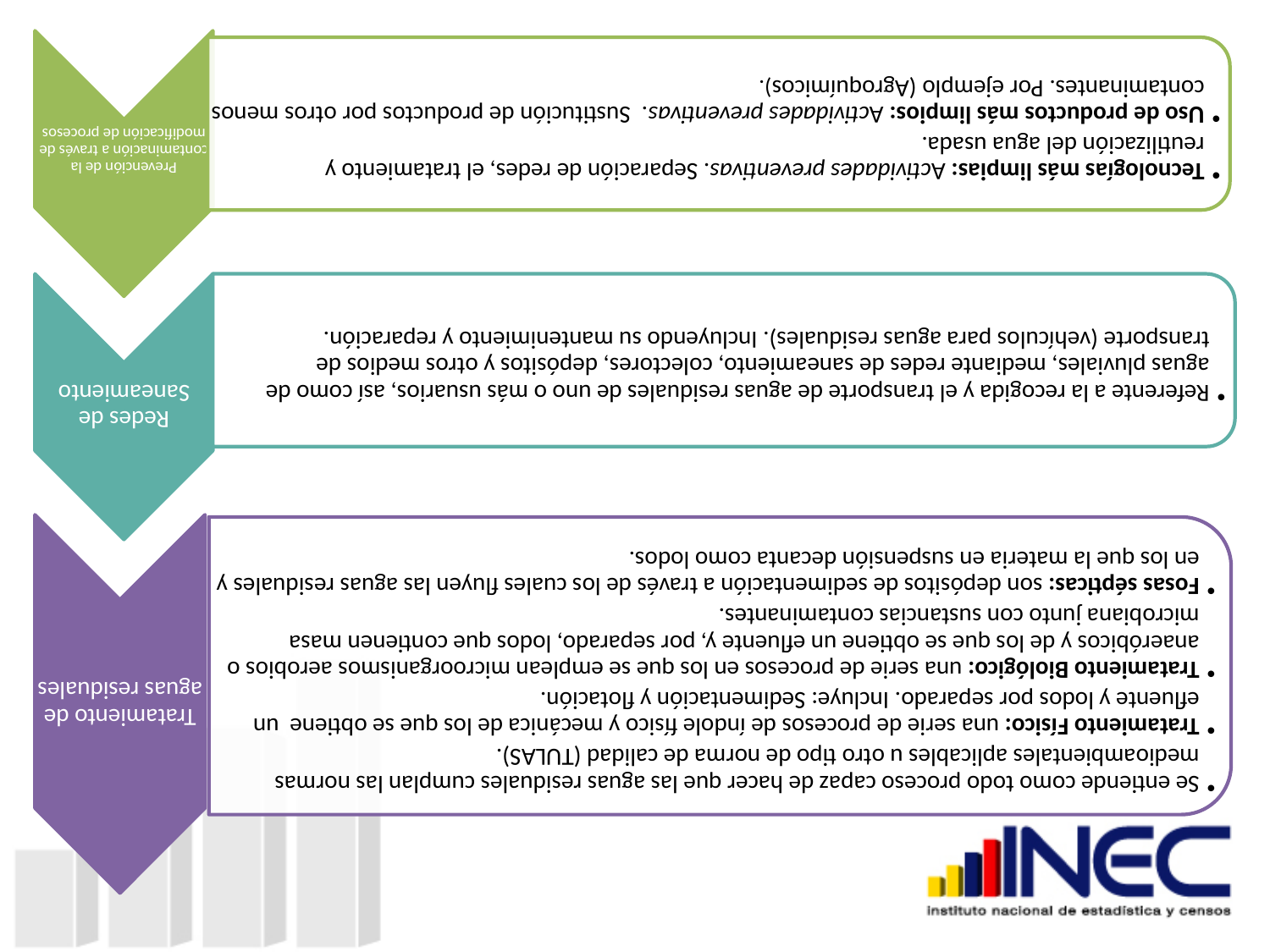

Prevención de la contaminación a través de modificación de procesos
Tecnologías más limpias: Actividades preventivas. Separación de redes, el tratamiento y reutilización del agua usada.
Uso de productos más limpios: Actividades preventivas.  Sustitución de productos por otros menos contaminantes. Por ejemplo (Agroquímicos).
Redes de Saneamiento
Referente a la recogida y el transporte de aguas residuales de uno o más usuarios, así como de aguas pluviales, mediante redes de saneamiento, colectores, depósitos y otros medios de transporte (vehículos para aguas residuales). Incluyendo su mantenimiento y reparación.
Tratamiento de aguas residuales
Se entiende como todo proceso capaz de hacer que las aguas residuales cumplan las normas medioambientales aplicables u otro tipo de norma de calidad (TULAS).
Tratamiento Físico: una serie de procesos de índole físico y mecánica de los que se obtiene  un efluente y lodos por separado. Incluye: Sedimentación y flotación.
Tratamiento Biológico: una serie de procesos en los que se emplean microorganismos aerobios o anaeróbicos y de los que se obtiene un efluente y, por separado, lodos que contienen masa microbiana junto con sustancias contaminantes.
Fosas sépticas: son depósitos de sedimentación a través de los cuales fluyen las aguas residuales y en los que la materia en suspensión decanta como lodos.